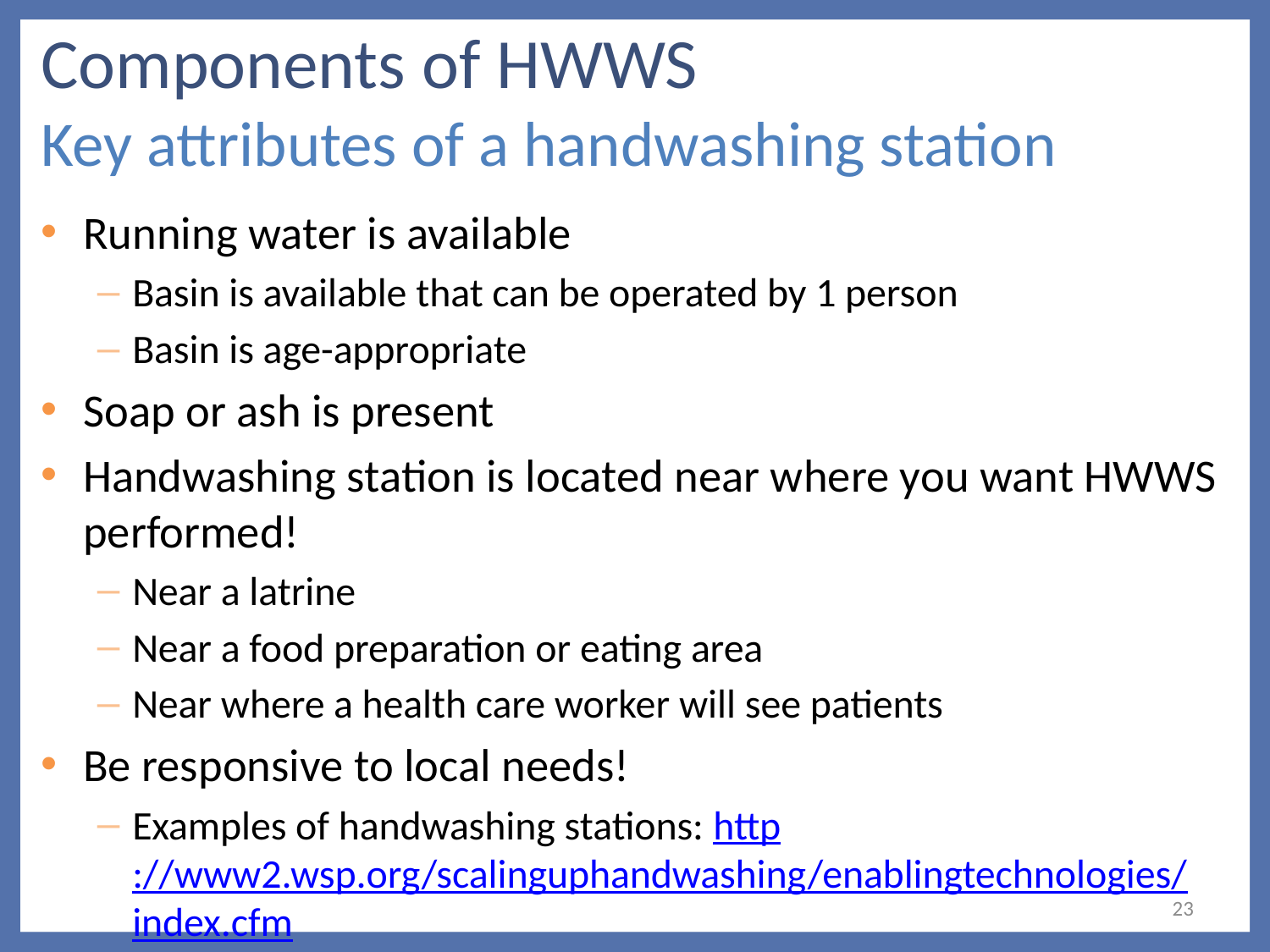

# Components of HWWS Key attributes of a handwashing station

Running water is available
Basin is available that can be operated by 1 person
Basin is age-appropriate
Soap or ash is present
Handwashing station is located near where you want HWWS performed!
Near a latrine
Near a food preparation or eating area
Near where a health care worker will see patients
Be responsive to local needs!
Examples of handwashing stations: http://www2.wsp.org/scalinguphandwashing/enablingtechnologies/index.cfm

23